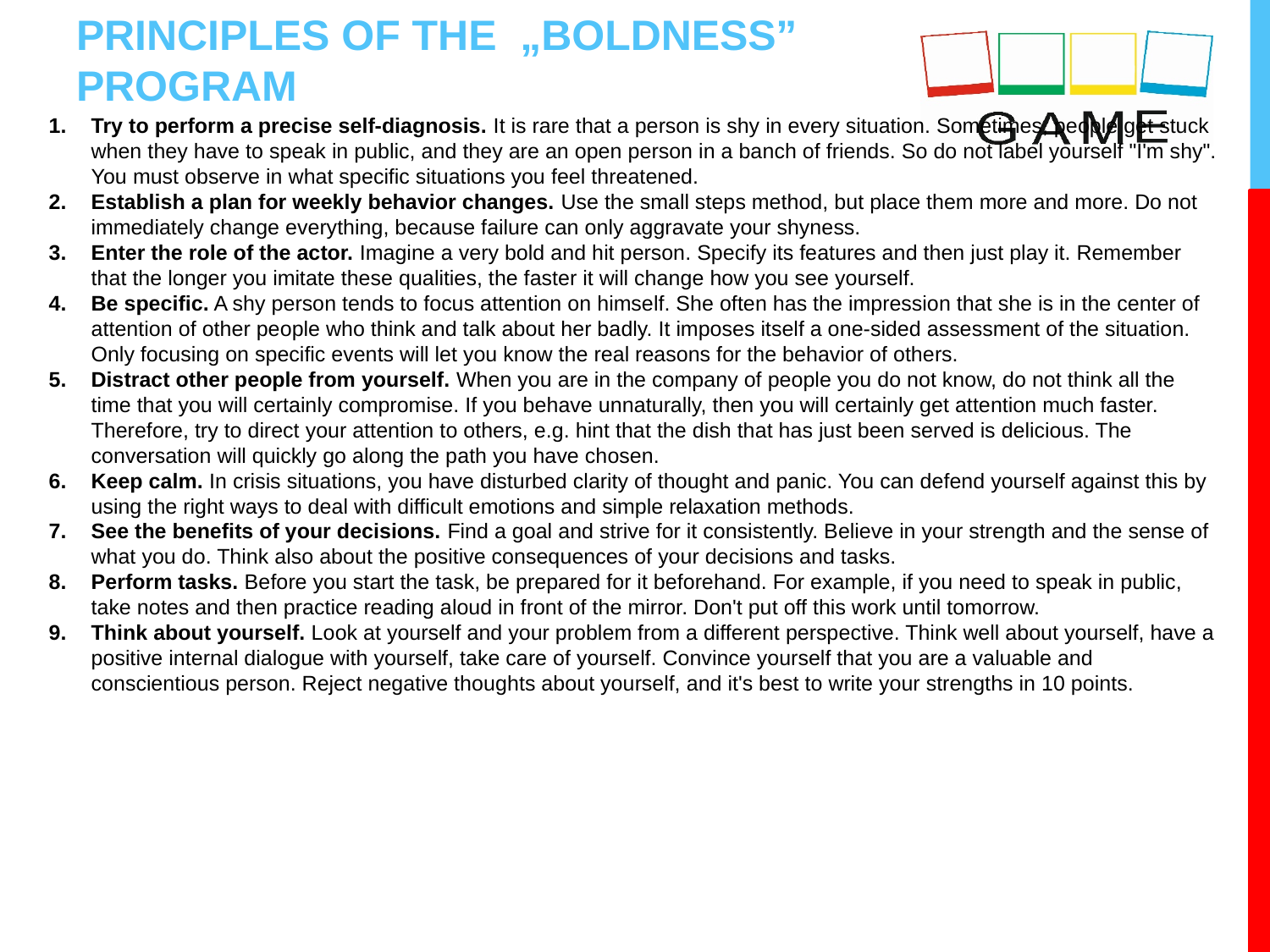

# PRINCIPLES OF THE  „BOLDNESS” PROGRAM
Try to perform a precise self-diagnosis. It is rare that a person is shy in every situation. Sometimes, people get stuck when they have to speak in public, and they are an open person in a banch of friends. So do not label yourself "I'm shy". You must observe in what specific situations you feel threatened.
Establish a plan for weekly behavior changes. Use the small steps method, but place them more and more. Do not immediately change everything, because failure can only aggravate your shyness.
Enter the role of the actor. Imagine a very bold and hit person. Specify its features and then just play it. Remember that the longer you imitate these qualities, the faster it will change how you see yourself.
Be specific. A shy person tends to focus attention on himself. She often has the impression that she is in the center of attention of other people who think and talk about her badly. It imposes itself a one-sided assessment of the situation. Only focusing on specific events will let you know the real reasons for the behavior of others.
Distract other people from yourself. When you are in the company of people you do not know, do not think all the time that you will certainly compromise. If you behave unnaturally, then you will certainly get attention much faster. Therefore, try to direct your attention to others, e.g. hint that the dish that has just been served is delicious. The conversation will quickly go along the path you have chosen.
Keep calm. In crisis situations, you have disturbed clarity of thought and panic. You can defend yourself against this by using the right ways to deal with difficult emotions and simple relaxation methods.
See the benefits of your decisions. Find a goal and strive for it consistently. Believe in your strength and the sense of what you do. Think also about the positive consequences of your decisions and tasks.
Perform tasks. Before you start the task, be prepared for it beforehand. For example, if you need to speak in public, take notes and then practice reading aloud in front of the mirror. Don't put off this work until tomorrow.
Think about yourself. Look at yourself and your problem from a different perspective. Think well about yourself, have a positive internal dialogue with yourself, take care of yourself. Convince yourself that you are a valuable and conscientious person. Reject negative thoughts about yourself, and it's best to write your strengths in 10 points.